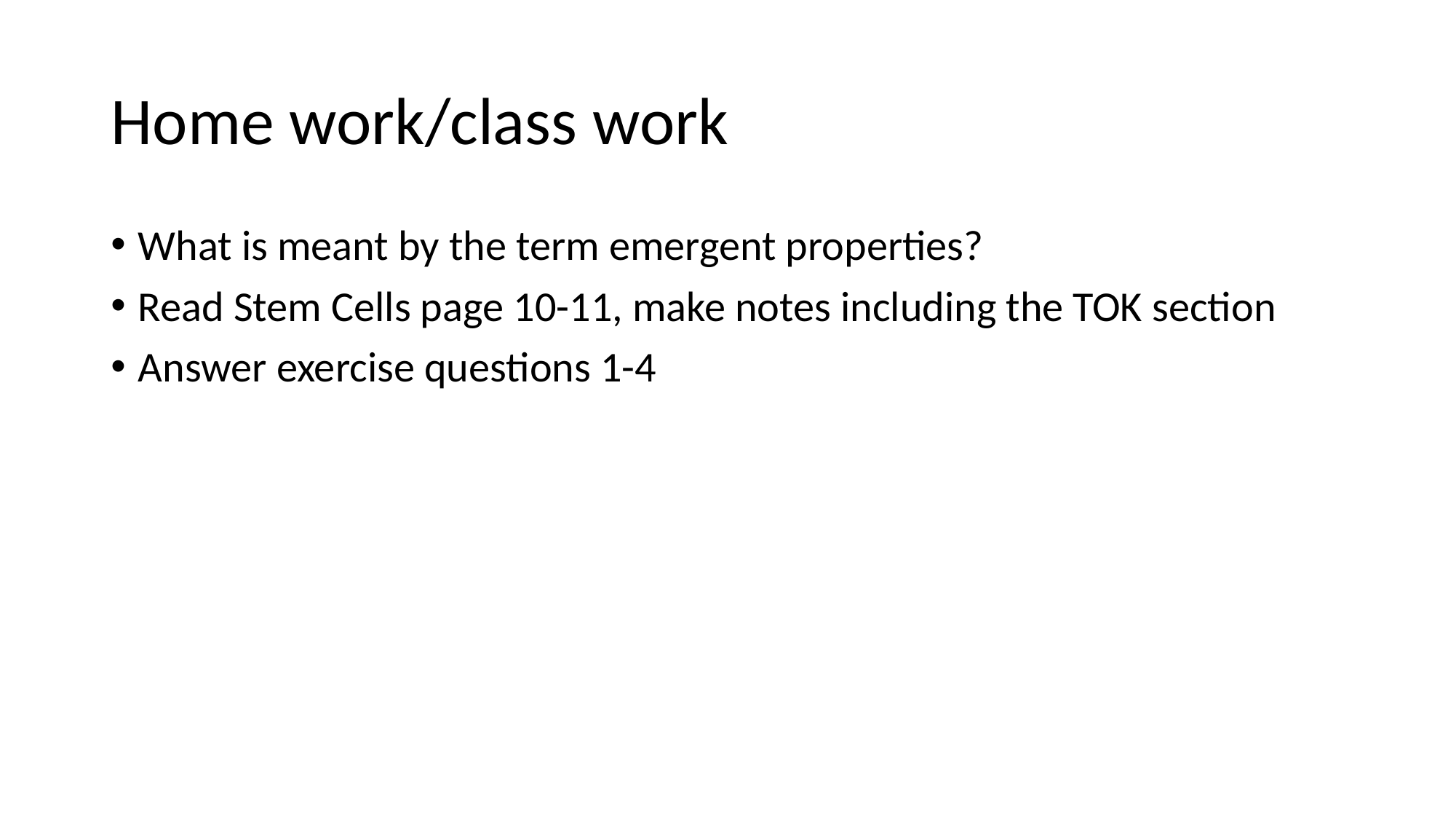

# Home work/class work
What is meant by the term emergent properties?
Read Stem Cells page 10-11, make notes including the TOK section
Answer exercise questions 1-4